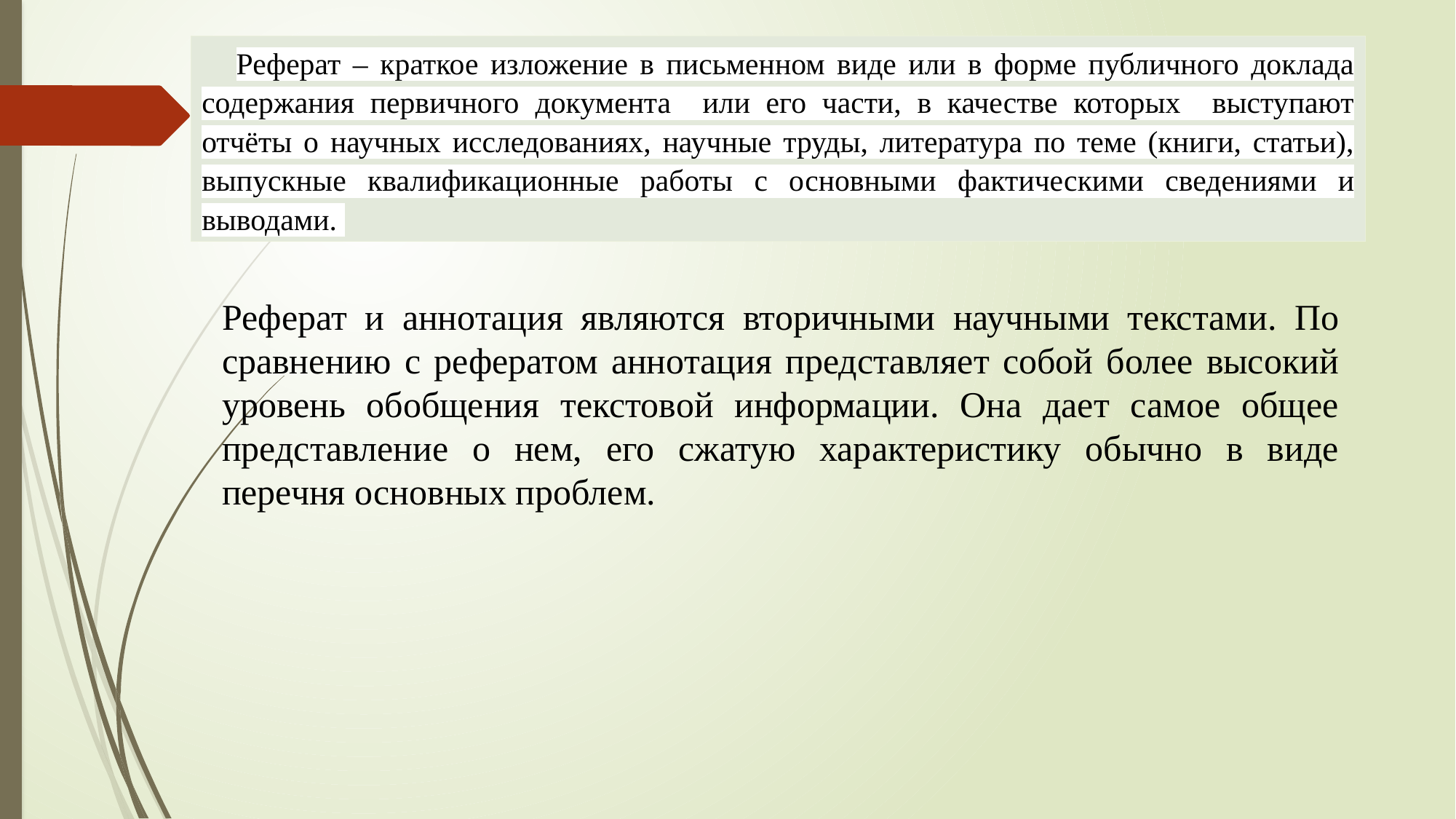

Реферат – краткое изложение в письменном виде или в форме публичного доклада содержания первичного документа  или его части, в качестве которых  выступают отчёты о научных исследованиях, научные труды, литература по теме (книги, статьи), выпускные квалификационные работы с основными фактическими сведениями и выводами.
Реферат и аннотация являются вторичными научными текстами. По сравнению с рефератом аннотация представляет собой более высокий уровень обобщения текстовой информации. Она дает самое общее представление о нем, его сжатую характеристику обычно в виде перечня основных проблем.